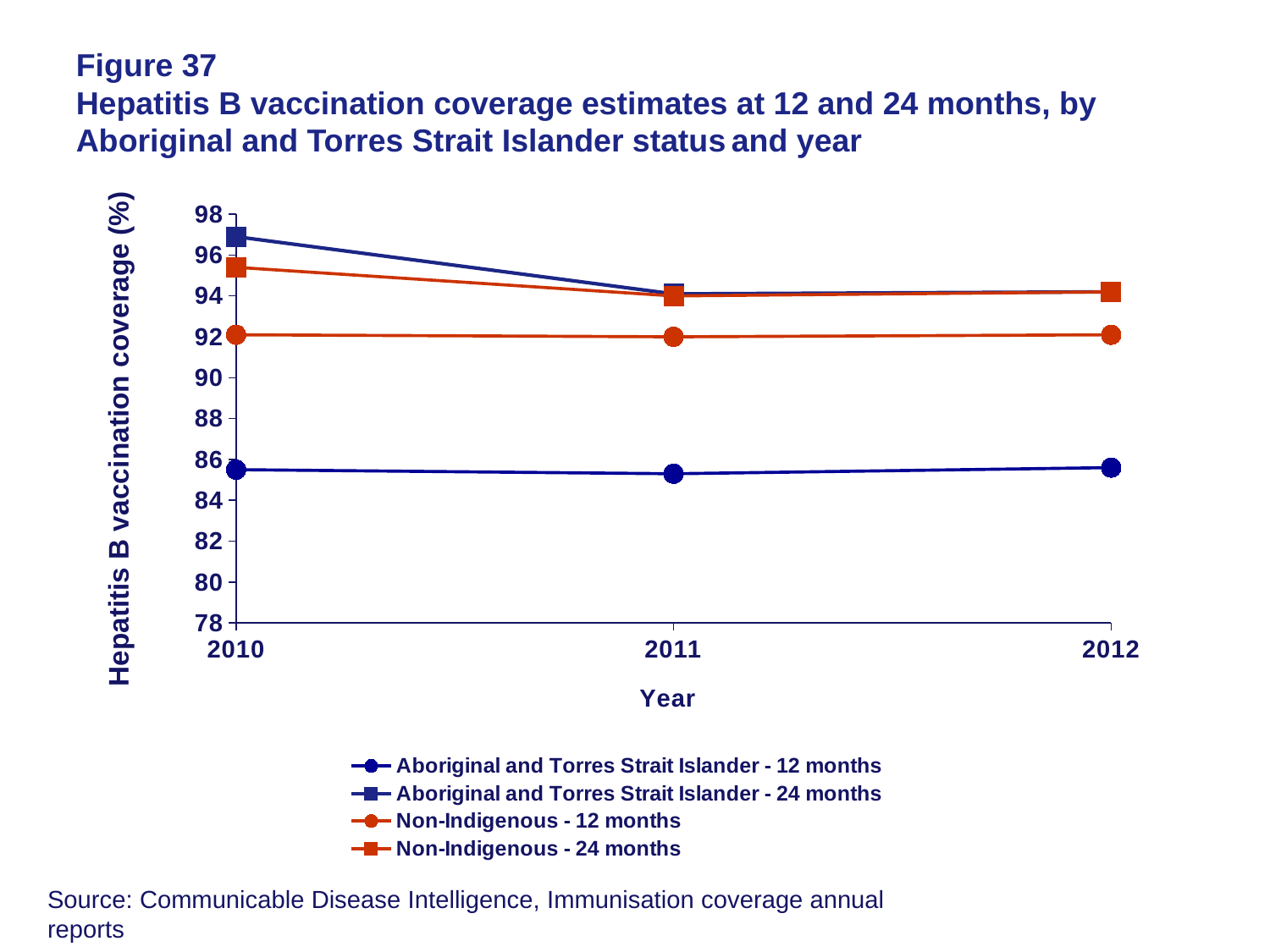

# Figure 37 Hepatitis B vaccination coverage estimates at 12 and 24 months, by Aboriginal and Torres Strait Islander status and year

### Chart

| Category | Aboriginal and Torres Strait Islander - 12 months | Aboriginal and Torres Strait Islander - 24 months | Non-Indigenous - 12 months | Non-Indigenous - 24 months |
|---|---|---|---|---|
| 2010.0 | 85.5 | 96.9 | 92.1 | 95.4 |
| 2011.0 | 85.3 | 94.1 | 92.0 | 94.0 |
| 2012.0 | 85.6 | 94.2 | 92.1 | 94.2 |
Source: Communicable Disease Intelligence, Immunisation coverage annual reports